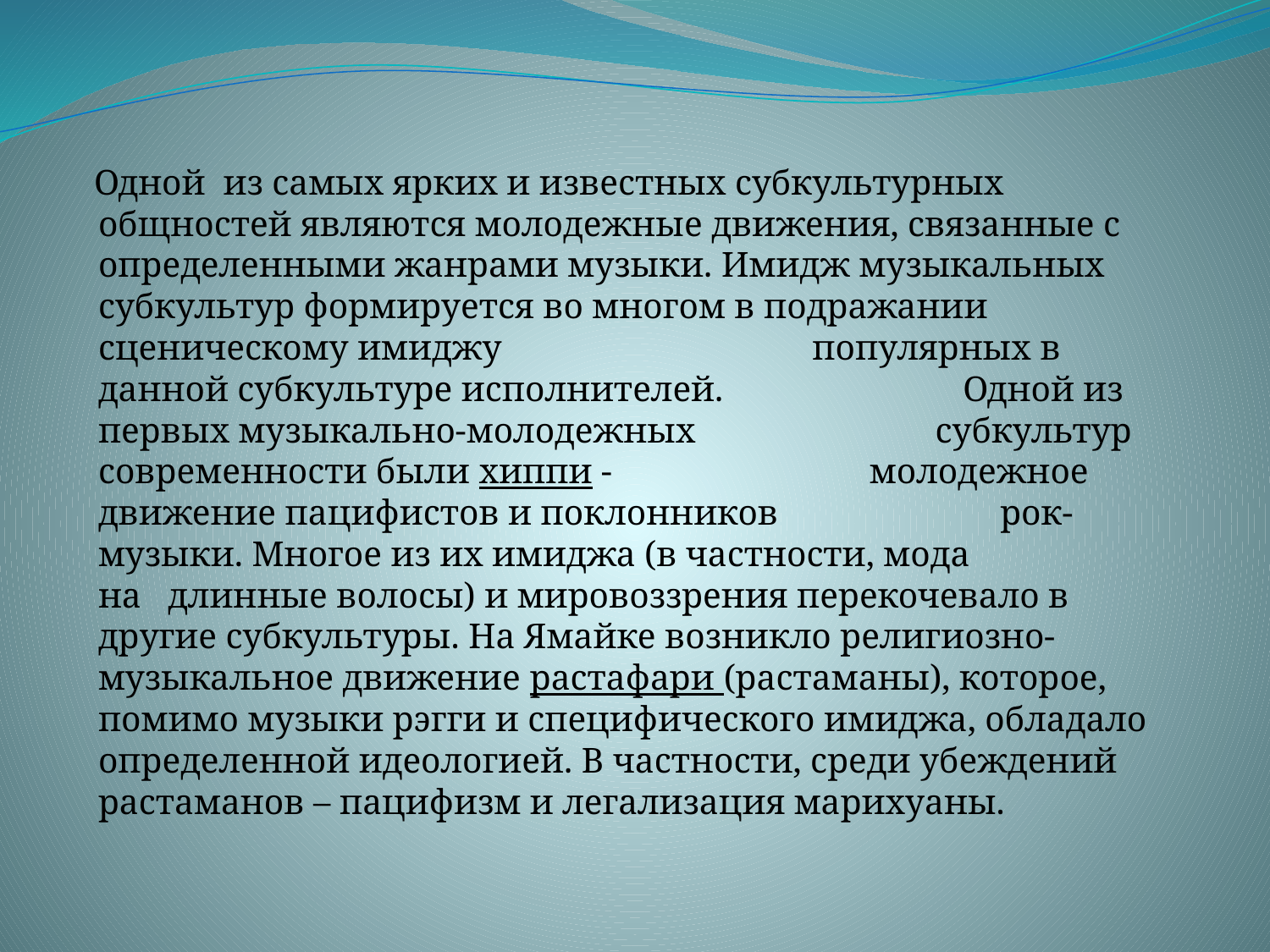

Одной  из самых ярких и известных субкультурных общностей являются молодежные движения, связанные с определенными жанрами музыки. Имидж музыкальных субкультур формируется во многом в подражании сценическому имиджу                                   популярных в данной субкультуре исполнителей.                           Одной из первых музыкально-молодежных                           субкультур современности были хиппи -                             молодежное движение пацифистов и поклонников                         рок-музыки. Многое из их имиджа (в частности, мода                         на   длинные волосы) и мировоззрения перекочевало в другие субкультуры. На Ямайке возникло религиозно-музыкальное движение растафари (растаманы), которое, помимо музыки рэгги и специфического имиджа, обладало определенной идеологией. В частности, среди убеждений растаманов – пацифизм и легализация марихуаны.